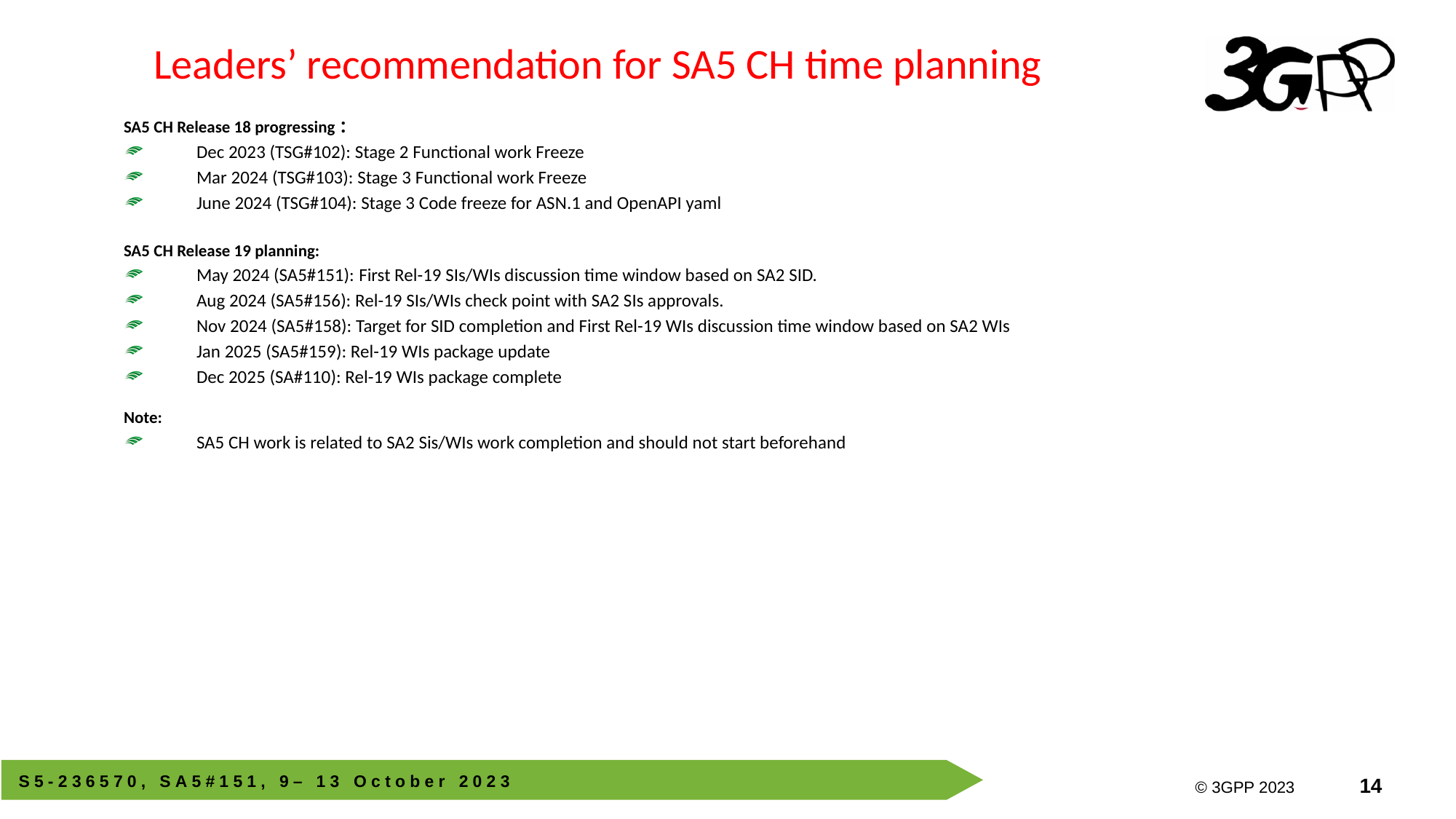

# Leaders’ recommendation for SA5 CH time planning
SA5 CH Release 18 progressing：
Dec 2023 (TSG#102): Stage 2 Functional work Freeze
Mar 2024 (TSG#103): Stage 3 Functional work Freeze
June 2024 (TSG#104): Stage 3 Code freeze for ASN.1 and OpenAPI yaml

SA5 CH Release 19 planning:
May 2024 (SA5#151): First Rel-19 SIs/WIs discussion time window based on SA2 SID.
Aug 2024 (SA5#156): Rel-19 SIs/WIs check point with SA2 SIs approvals.
Nov 2024 (SA5#158): Target for SID completion and First Rel-19 WIs discussion time window based on SA2 WIs
Jan 2025 (SA5#159): Rel-19 WIs package update
Dec 2025 (SA#110): Rel-19 WIs package complete

Note:
SA5 CH work is related to SA2 Sis/WIs work completion and should not start beforehand